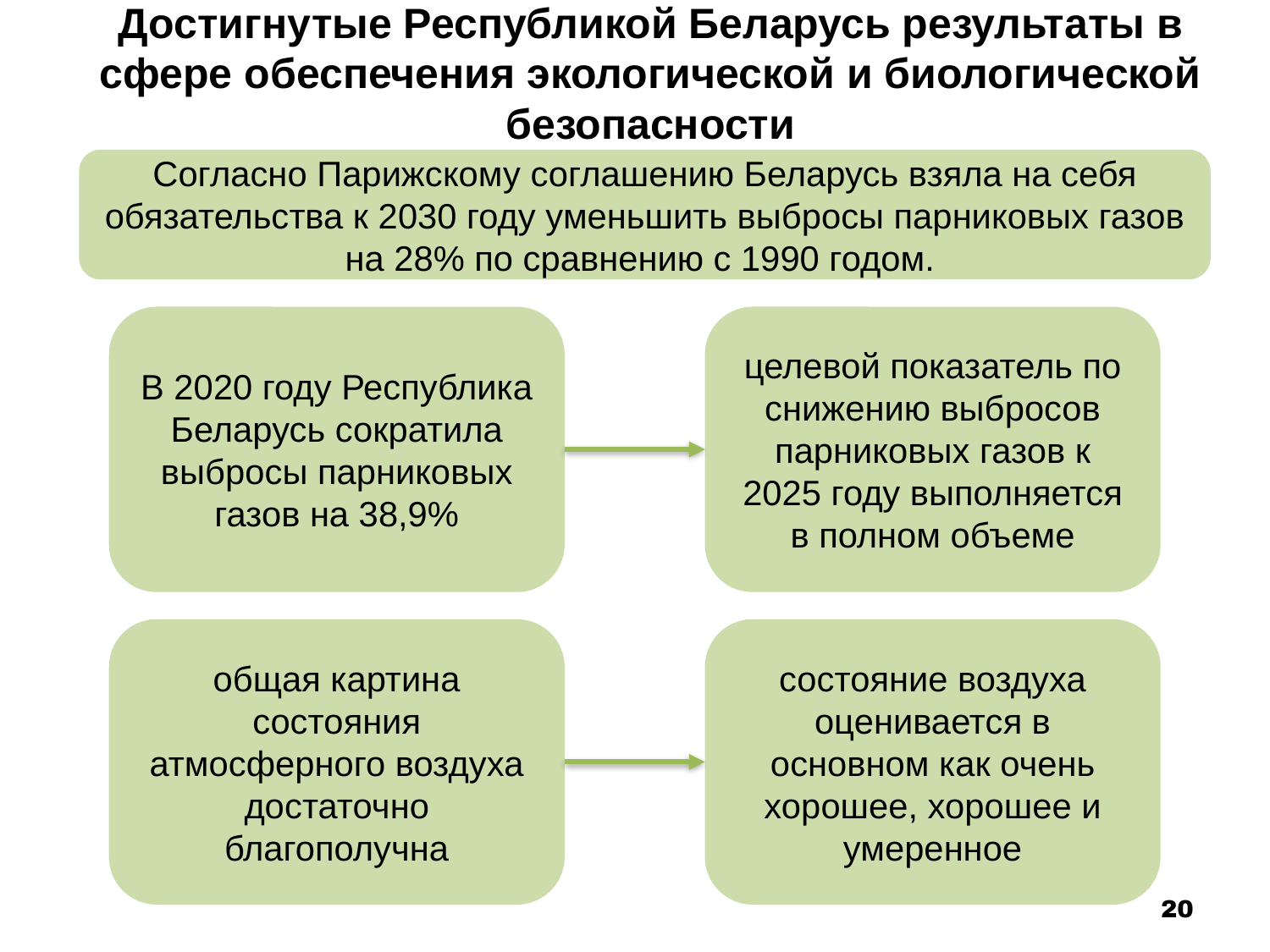

Достигнутые Республикой Беларусь результаты в сфере обеспечения экологической и биологической безопасности
Согласно Парижскому соглашению Беларусь взяла на себя обязательства к 2030 году уменьшить выбросы парниковых газов на 28% по сравнению с 1990 годом.
В 2020 году Республика Беларусь сократила выбросы парниковых газов на 38,9%
целевой показатель по снижению выбросов парниковых газов к 2025 году выполняется в полном объеме
общая картина состояния атмосферного воздуха достаточно благополучна
состояние воздуха оценивается в основном как очень хорошее, хорошее и умеренное
20